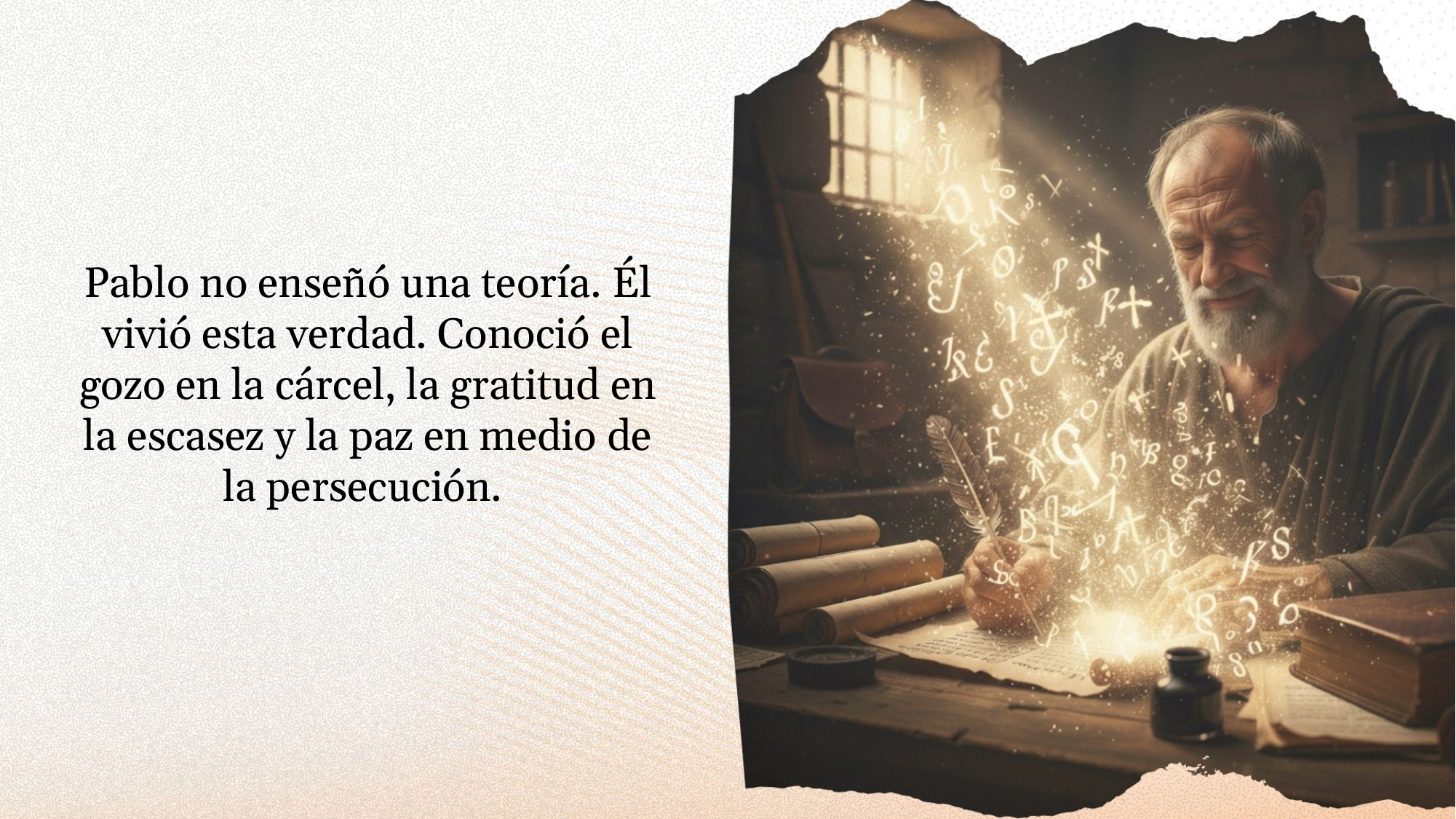

Pablo no enseñó una teoría. Él vivió esta verdad. Conoció el gozo en la cárcel, la gratitud en la escasez y la paz en medio de la persecución.